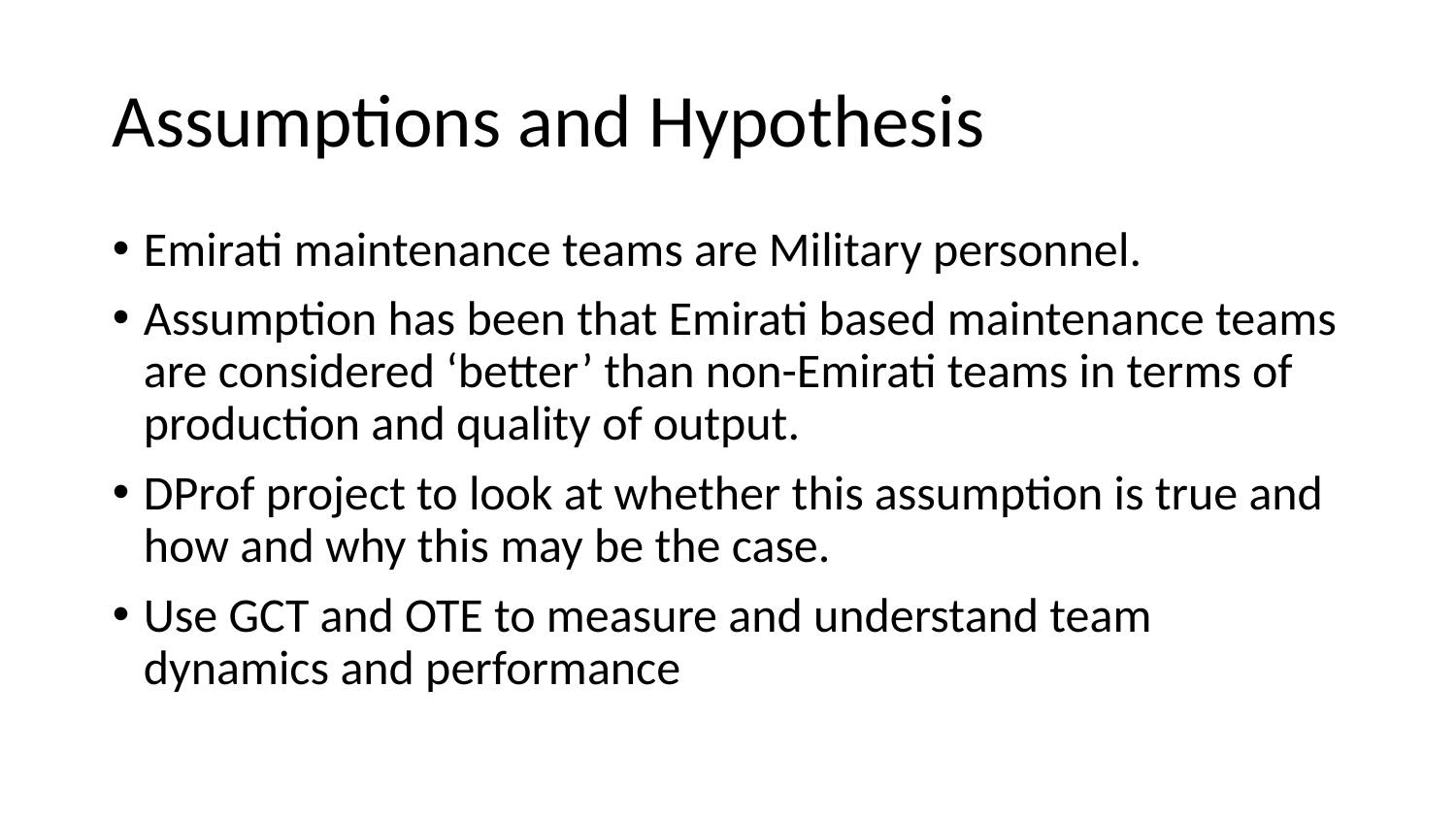

# Assumptions and Hypothesis
Emirati maintenance teams are Military personnel.
Assumption has been that Emirati based maintenance teams are considered ‘better’ than non-Emirati teams in terms of production and quality of output.
DProf project to look at whether this assumption is true and how and why this may be the case.
Use GCT and OTE to measure and understand team dynamics and performance